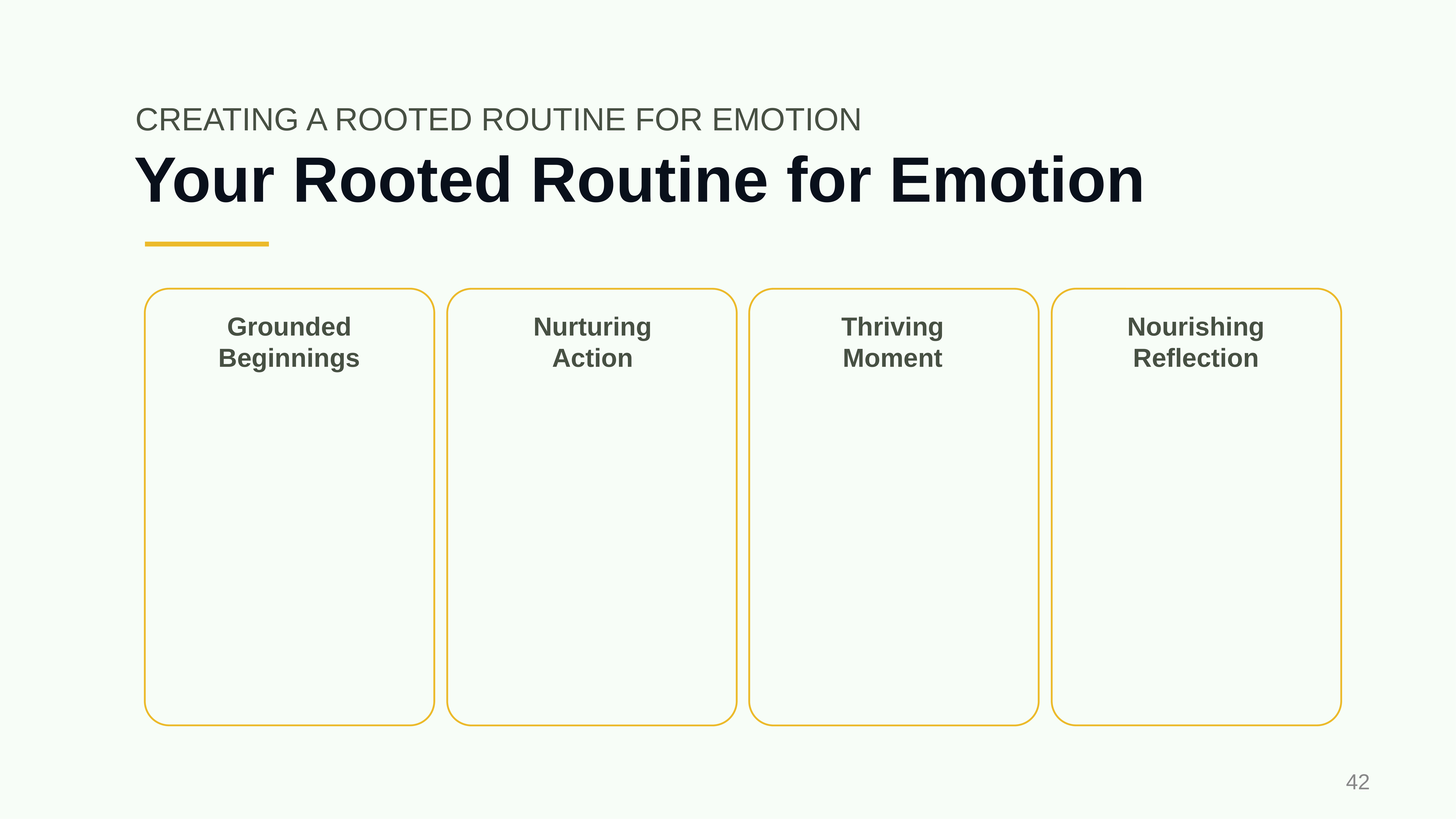

CREATING A ROOTED ROUTINE FOR EMOTION
# Your Rooted Routine for Emotion

Nourishing Reflection

Grounded Beginnings

Nurturing
Action

Thriving
Moment
42